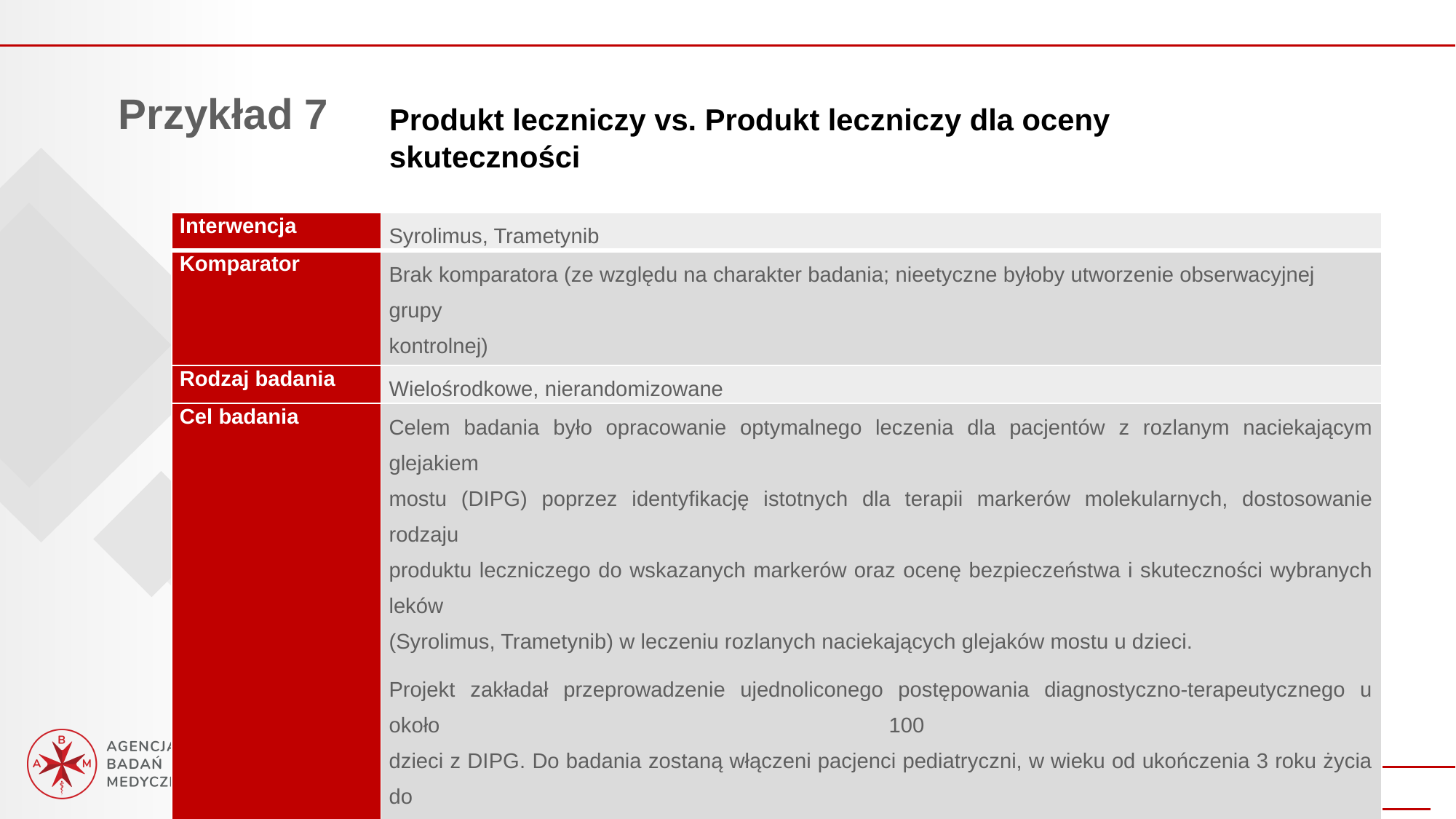

Przykład 7
Produkt leczniczy vs. Produkt leczniczy dla oceny skuteczności

| Interwencja | Syrolimus, Trametynib |
| --- | --- |
| Komparator | Brak komparatora (ze względu na charakter badania; nieetyczne byłoby utworzenie obserwacyjnej grupy kontrolnej) |
| Rodzaj badania | Wielośrodkowe, nierandomizowane |
| Cel badania | Celem badania było opracowanie optymalnego leczenia dla pacjentów z rozlanym naciekającym glejakiem mostu (DIPG) poprzez identyfikację istotnych dla terapii markerów molekularnych, dostosowanie rodzaju produktu leczniczego do wskazanych markerów oraz ocenę bezpieczeństwa i skuteczności wybranych leków (Syrolimus, Trametynib) w leczeniu rozlanych naciekających glejaków mostu u dzieci. Projekt zakładał przeprowadzenie ujednoliconego postępowania diagnostyczno-terapeutycznego u około 100 dzieci z DIPG. Do badania zostaną włączeni pacjenci pediatryczni, w wieku od ukończenia 3 roku życia do ukończenia 18 roku życia. Badanie obejmie pacjentów z terytorium całego kraju. Utworzona w ramach projektu baza danych obejmująca dane kliniczne 100 chorych oraz wyniki badań histologicznych, genetycznych i molekularnych będzie unikalnym w skali światowej materiałem danych molekularnych DIPG. |